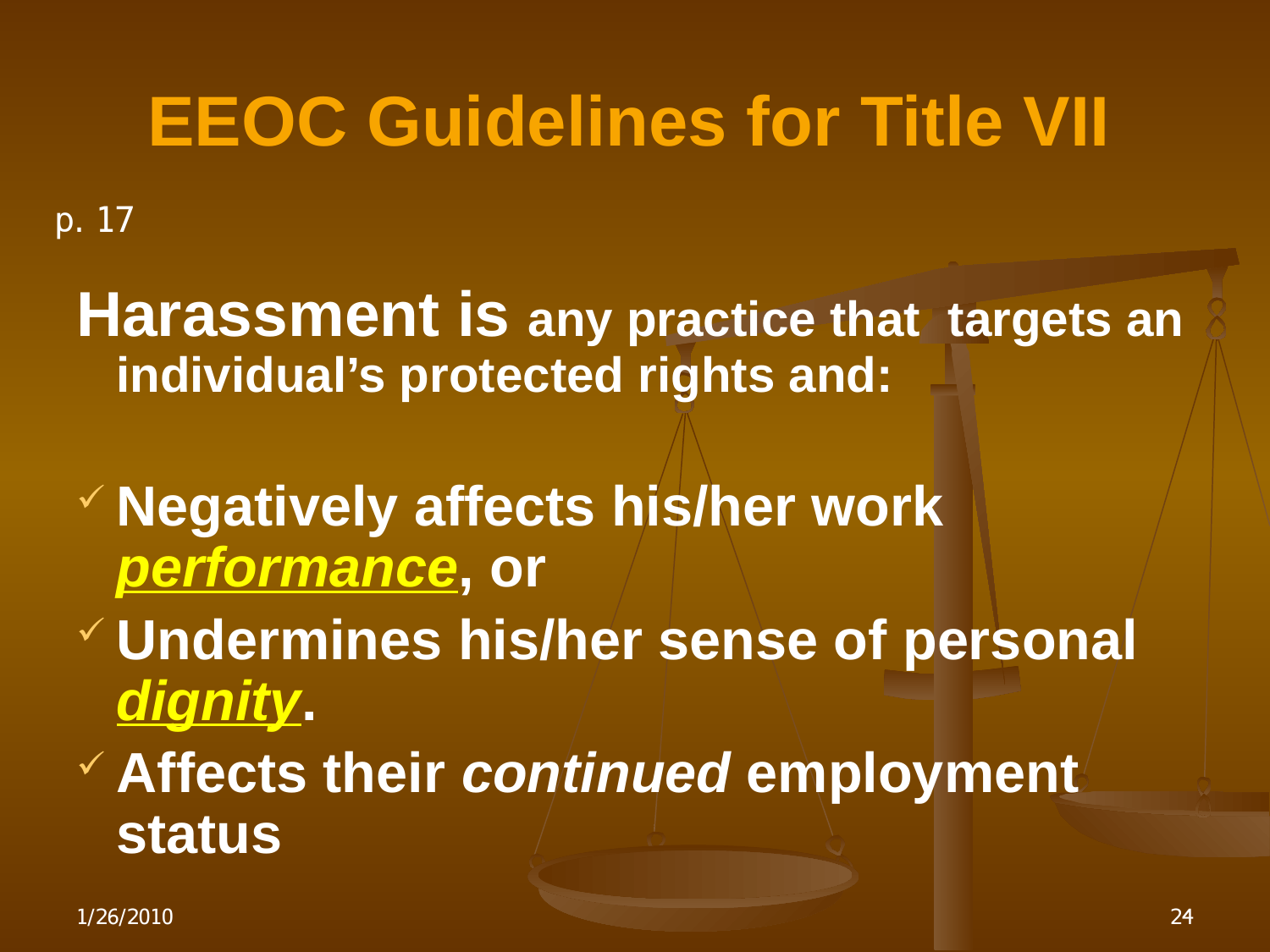

# EEOC Guidelines for Title VII
p. 17
Harassment is any practice that  targets an individual’s protected rights and:

Negatively affects his/her work performance, or
Undermines his/her sense of personal dignity.
Affects their continued employment status
1/26/2010
24